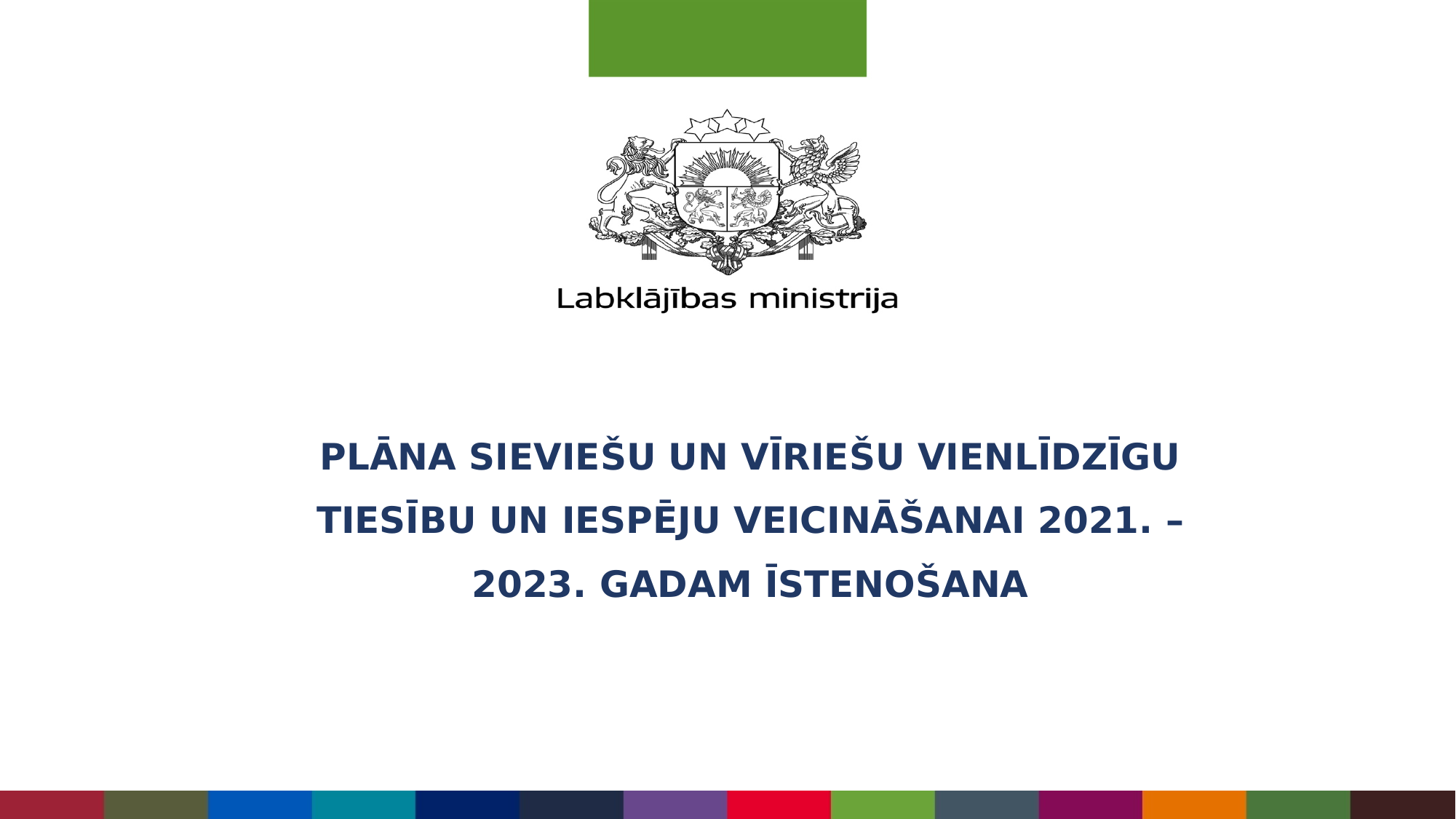

# Plāna sieviešu un vīriešu vienlīdzīgu tiesību un iespēju veicināšanai 2021. – 2023. gadam īstenošana